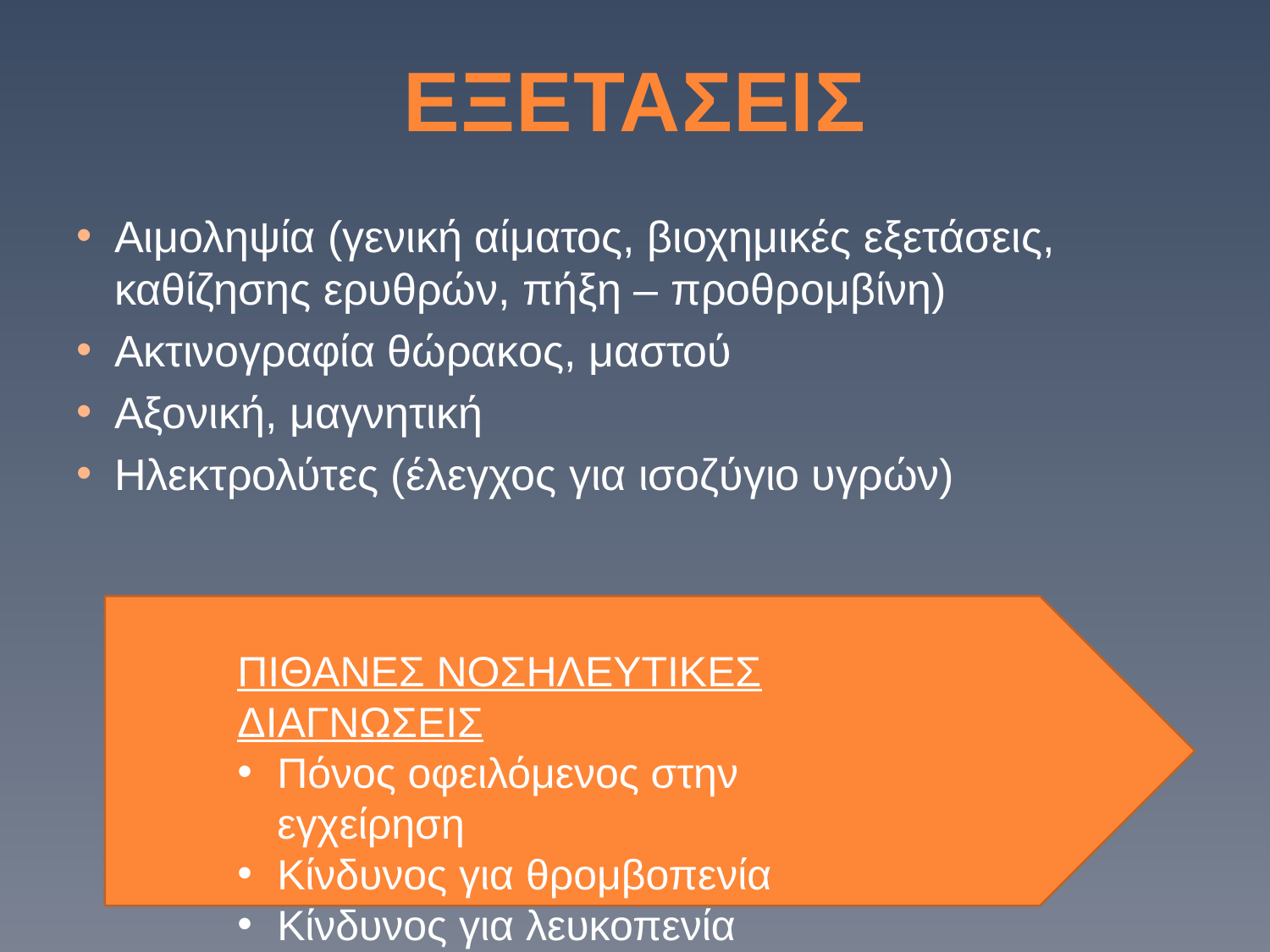

# ΕΞΕΤΑΣΕΙΣ
Αιμοληψία (γενική αίματος, βιοχημικές εξετάσεις, καθίζησης ερυθρών, πήξη – προθρομβίνη)
Ακτινογραφία θώρακος, μαστού
Αξονική, μαγνητική
Ηλεκτρολύτες (έλεγχος για ισοζύγιο υγρών)

ΠΙΘΑΝΕΣ ΝΟΣΗΛΕΥΤΙΚΕΣ ΔΙΑΓΝΩΣΕΙΣ
Πόνος οφειλόμενος στην εγχείρηση
Κίνδυνος για θρομβοπενία
Κίνδυνος για λευκοπενία